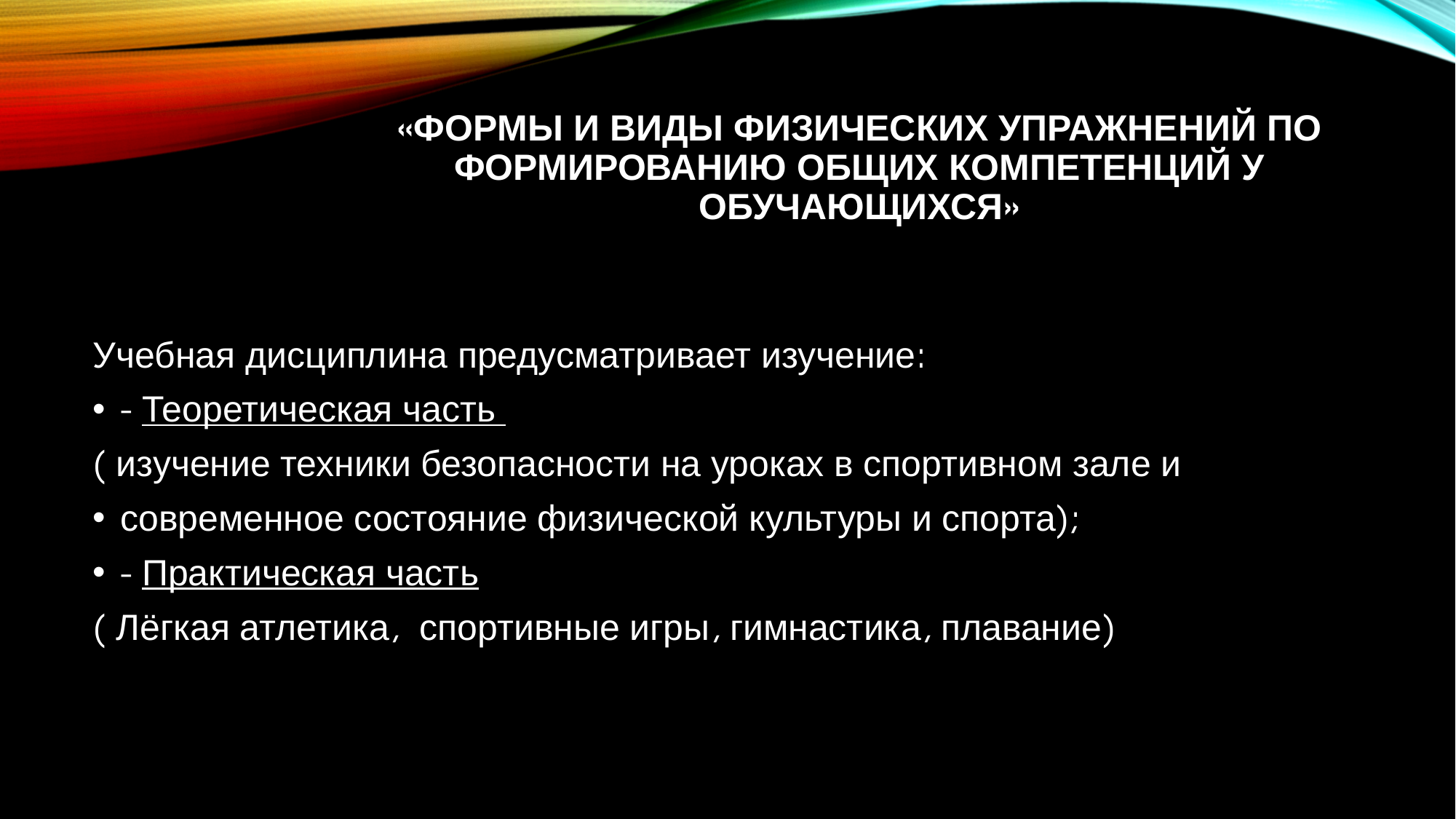

# «Формы и виды физических упражнений по формированию общих компетенций у обучающихся»
Учебная дисциплина предусматривает изучение:
- Теоретическая часть
( изучение техники безопасности на уроках в спортивном зале и
современное состояние физической культуры и спорта);
- Практическая часть
( Лёгкая атлетика,  спортивные игры, гимнастика, плавание)